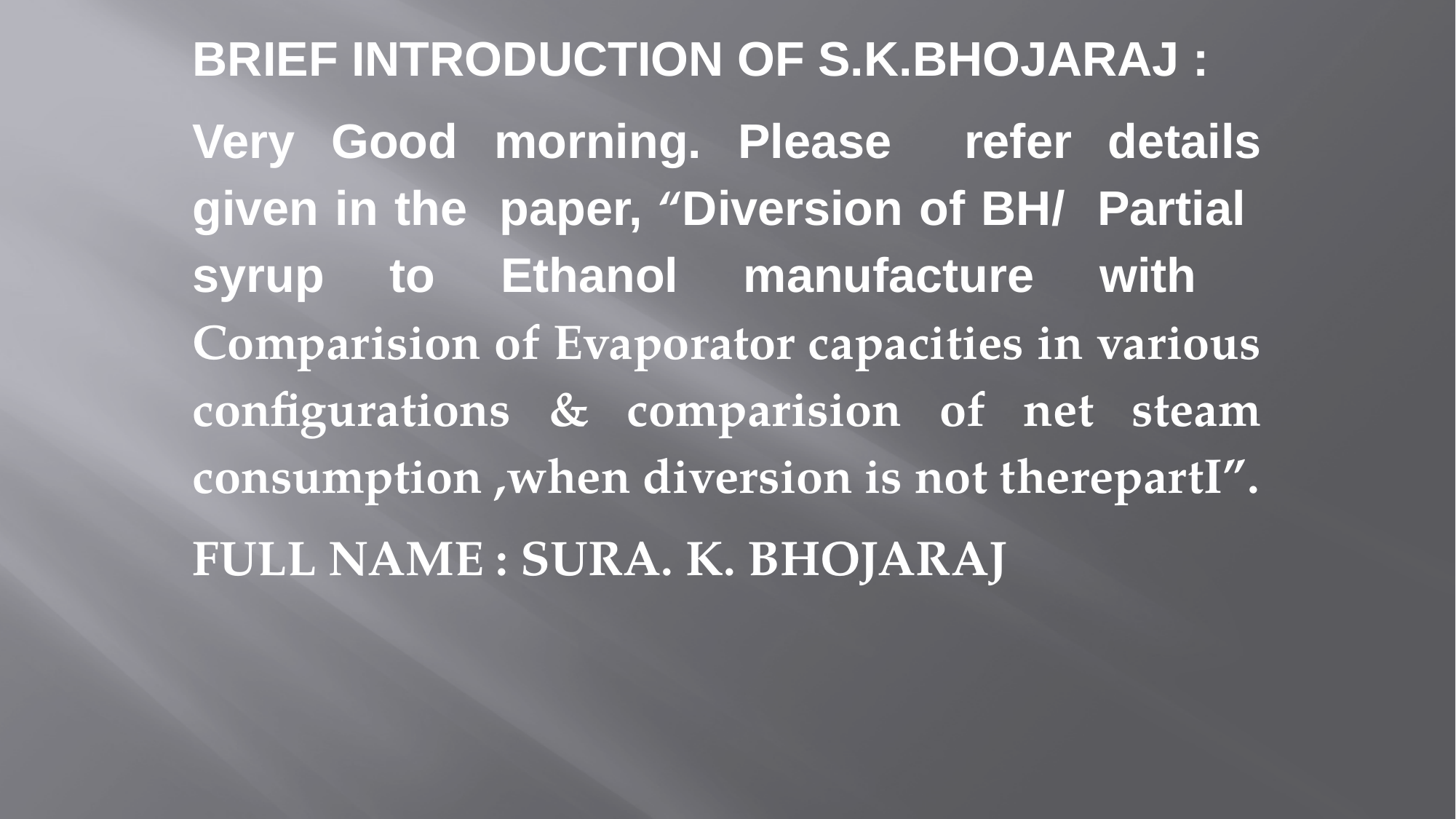

BRIEF INTRODUCTION OF S.K.BHOJARAJ :
Very Good morning. Please  refer details given in the  paper, “Diversion of BH/  Partial  syrup to Ethanol manufacture with  Comparision of Evaporator capacities in various configurations & comparision of net steam consumption ,when diversion is not therepartI”.
FULL NAME : SURA. K. BHOJARAJ